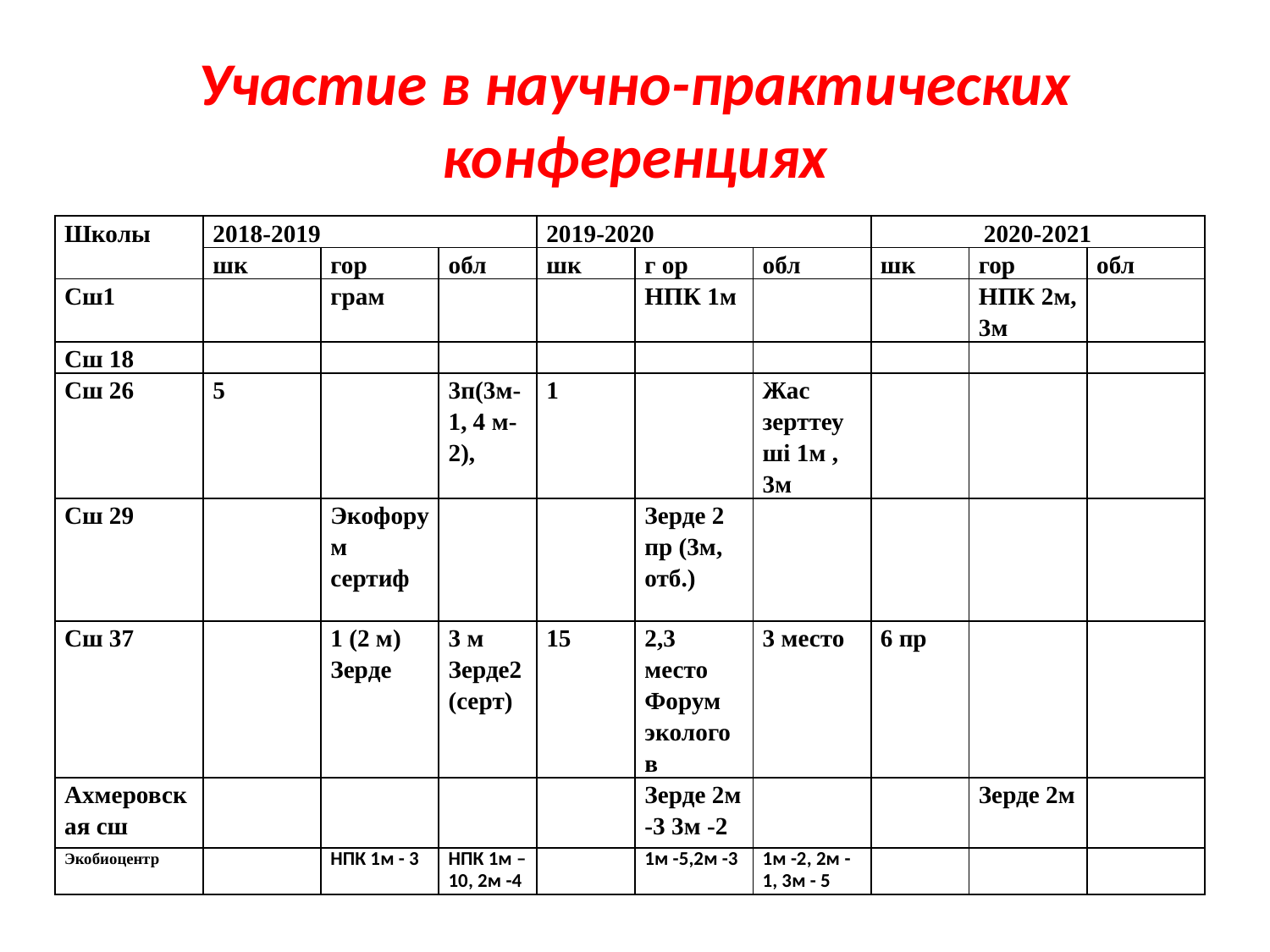

# Участие в научно-практических конференциях
| Школы | 2018-2019 |  |  | 2019-2020 |  |  | 2020-2021 |  |  |
| --- | --- | --- | --- | --- | --- | --- | --- | --- | --- |
|  | шк | гор | обл | шк | г ор | обл | шк | гор | обл |
| Сш1 |  | грам |  |  | НПК 1м |  |  | НПК 2м, 3м |  |
| Сш 18 |  |  |  |  |  |  |  |  |  |
| Сш 26 | 5 |  | 3п(3м-1, 4 м-2), | 1 |  | Жас зерттеуші 1м , 3м |  |  |  |
| Сш 29 |  | Экофорум сертиф |  |  | Зерде 2 пр (3м, отб.) |  |  |  |  |
| Сш 37 |  | 1 (2 м) Зерде | 3 м Зерде2 (серт) | 15 | 2,3 место Форум экологов | 3 место | 6 пр |  |  |
| Ахмеровская сш |  |  |  |  | Зерде 2м -3 3м -2 |  |  | Зерде 2м |  |
| Экобиоцентр |  | НПК 1м - 3 | НПК 1м – 10, 2м -4 |  | 1м -5,2м -3 | 1м -2, 2м -1, 3м - 5 |  |  |  |